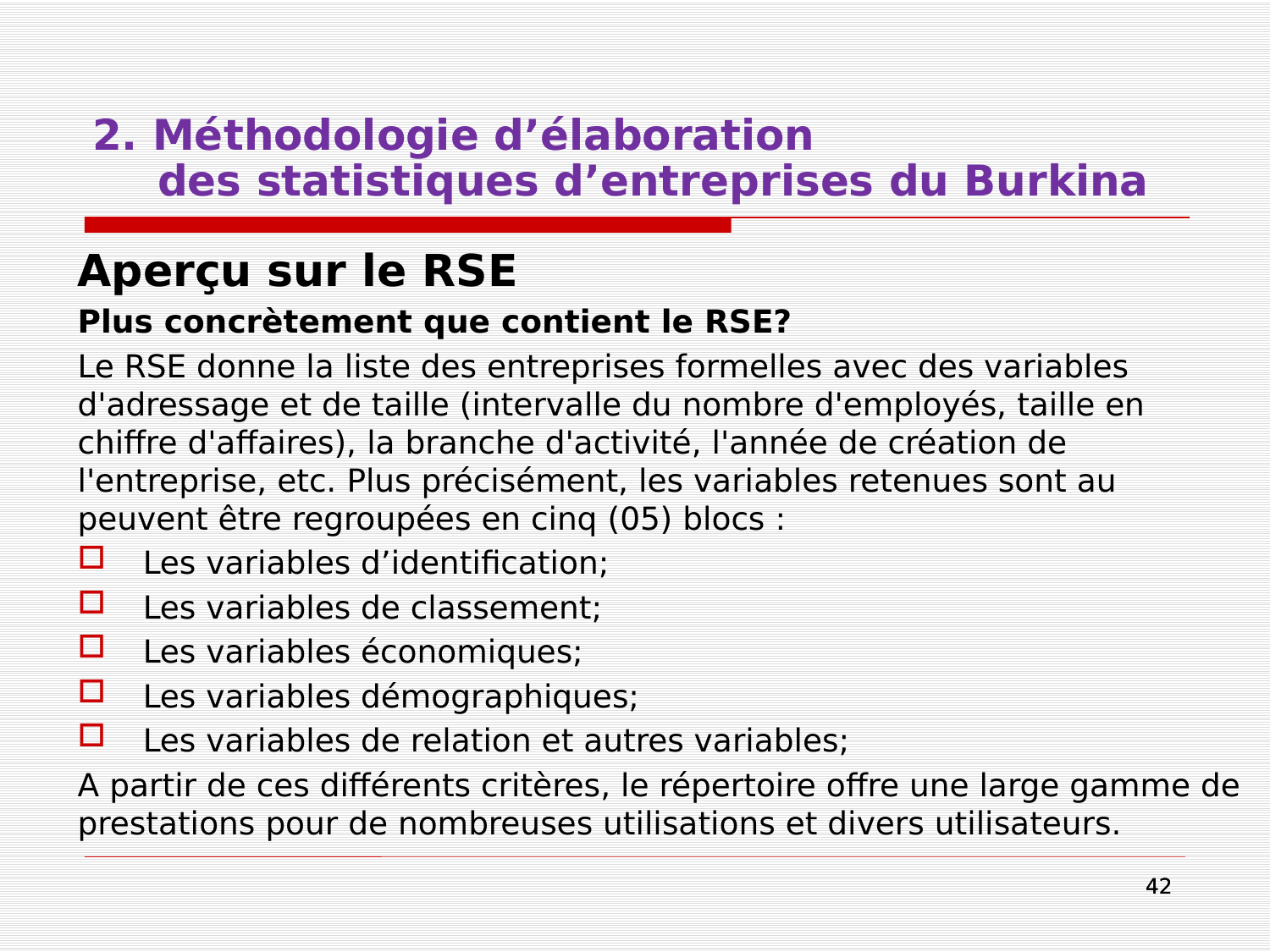

# 2. Méthodologie d’élaboration des statistiques d’entreprises du Burkina
Aperçu sur le RSE
Plus concrètement que contient le RSE?
Le RSE donne la liste des entreprises formelles avec des variables d'adressage et de taille (intervalle du nombre d'employés, taille en chiffre d'affaires), la branche d'activité, l'année de création de l'entreprise, etc. Plus précisément, les variables retenues sont au peuvent être regroupées en cinq (05) blocs :
Les variables d’identification;
Les variables de classement;
Les variables économiques;
Les variables démographiques;
Les variables de relation et autres variables;
A partir de ces différents critères, le répertoire offre une large gamme de prestations pour de nombreuses utilisations et divers utilisateurs.

42
42